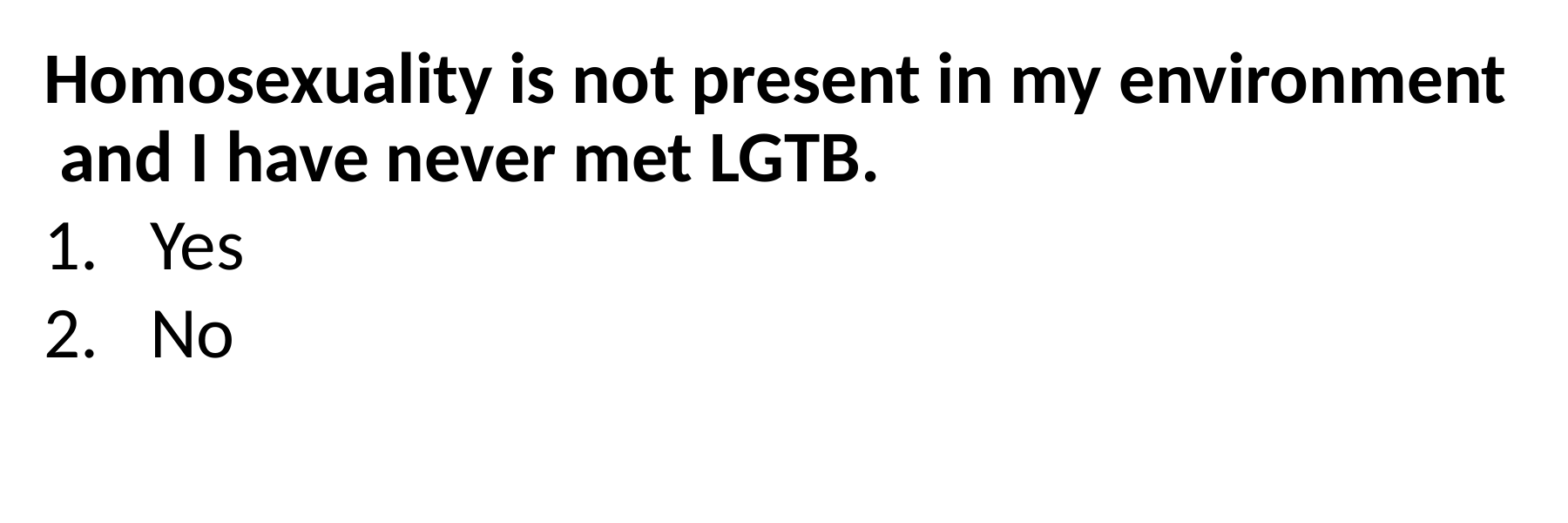

Homosexuality is not present in my environment  and I have never met LGTB.
Yes
No